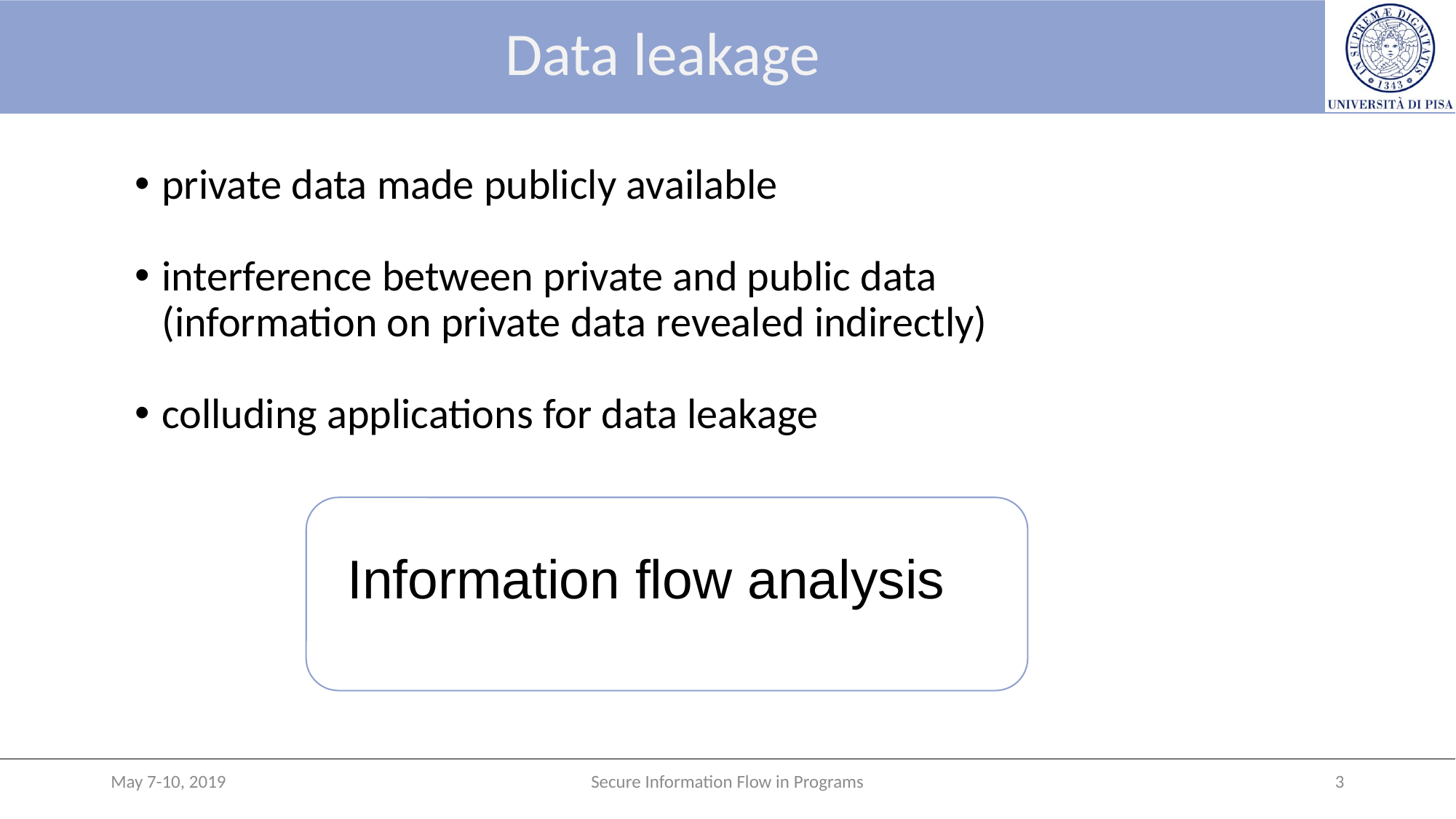

# Data leakage
private data made publicly available

interference between private and public data
(information on private data revealed indirectly)

colluding applications for data leakage

Information flow analysis
May 7-10, 2019
Secure Information Flow in Programs
3